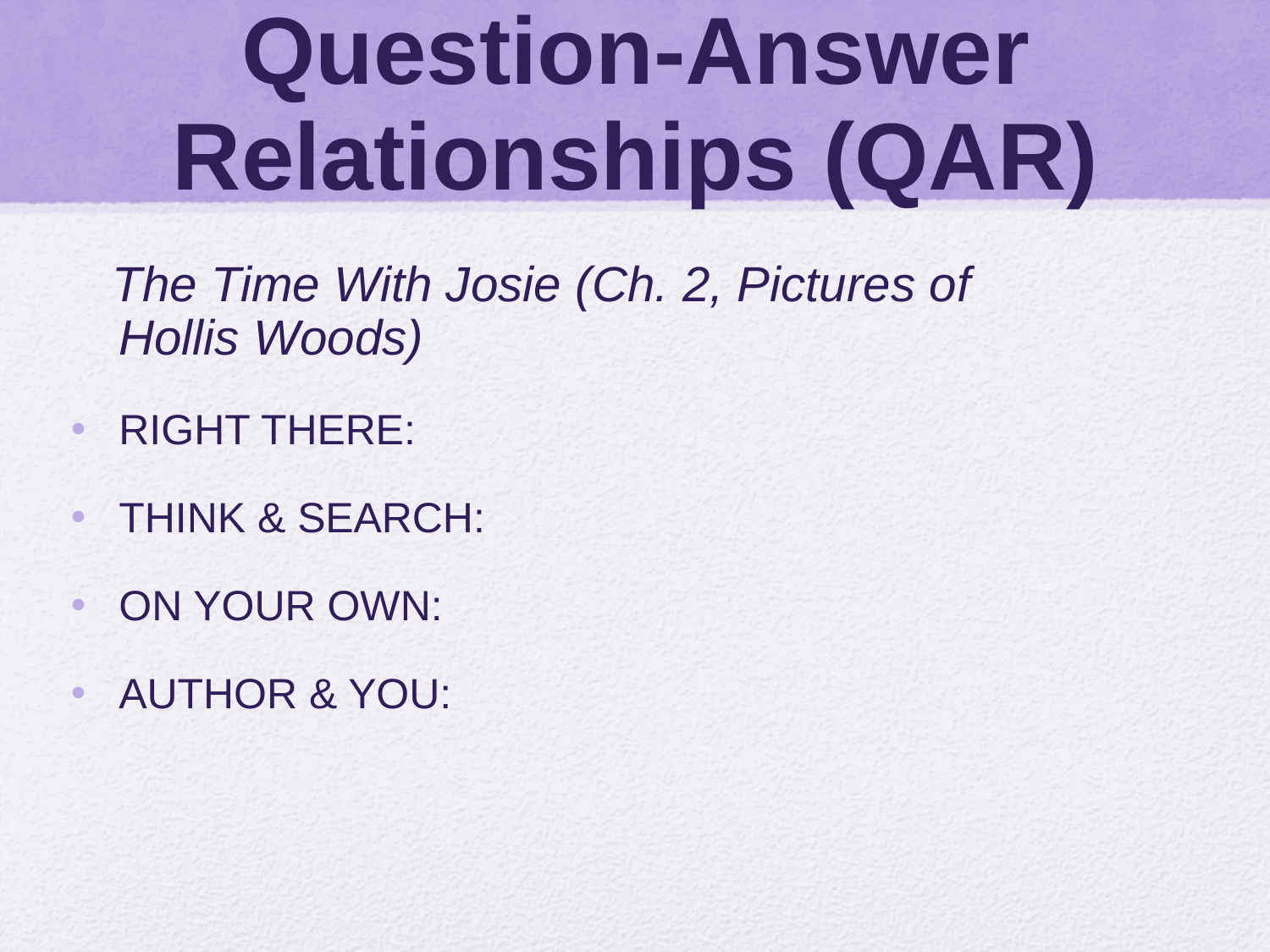

# Question-Answer Relationships (QAR)
   The Time With Josie (Ch. 2, Pictures of Hollis Woods)
RIGHT THERE:
THINK & SEARCH:
ON YOUR OWN:
AUTHOR & YOU: